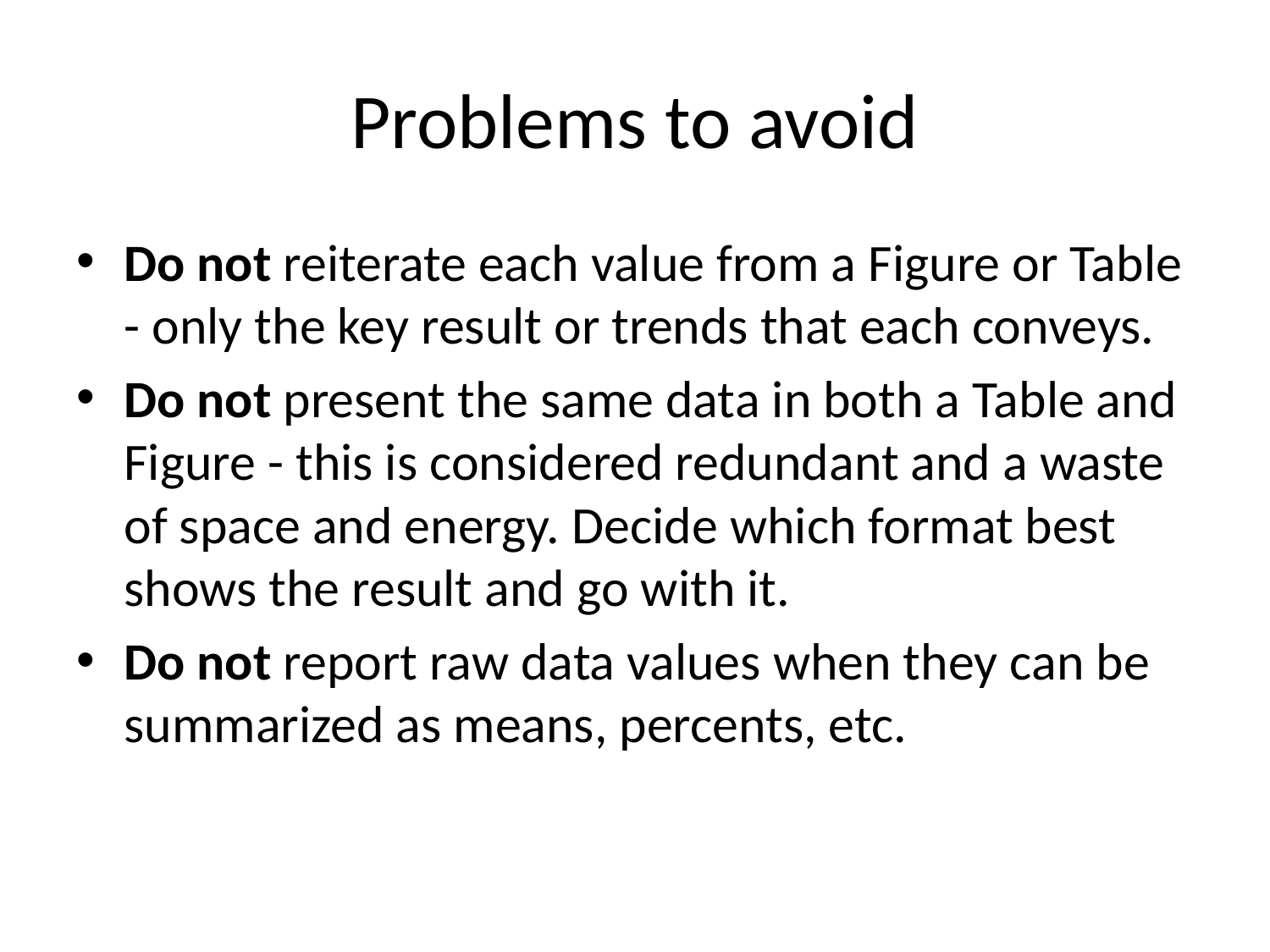

# Problems to avoid
Do not reiterate each value from a Figure or Table - only the key result or trends that each conveys.
Do not present the same data in both a Table and Figure - this is considered redundant and a waste of space and energy. Decide which format best shows the result and go with it.
Do not report raw data values when they can be summarized as means, percents, etc.